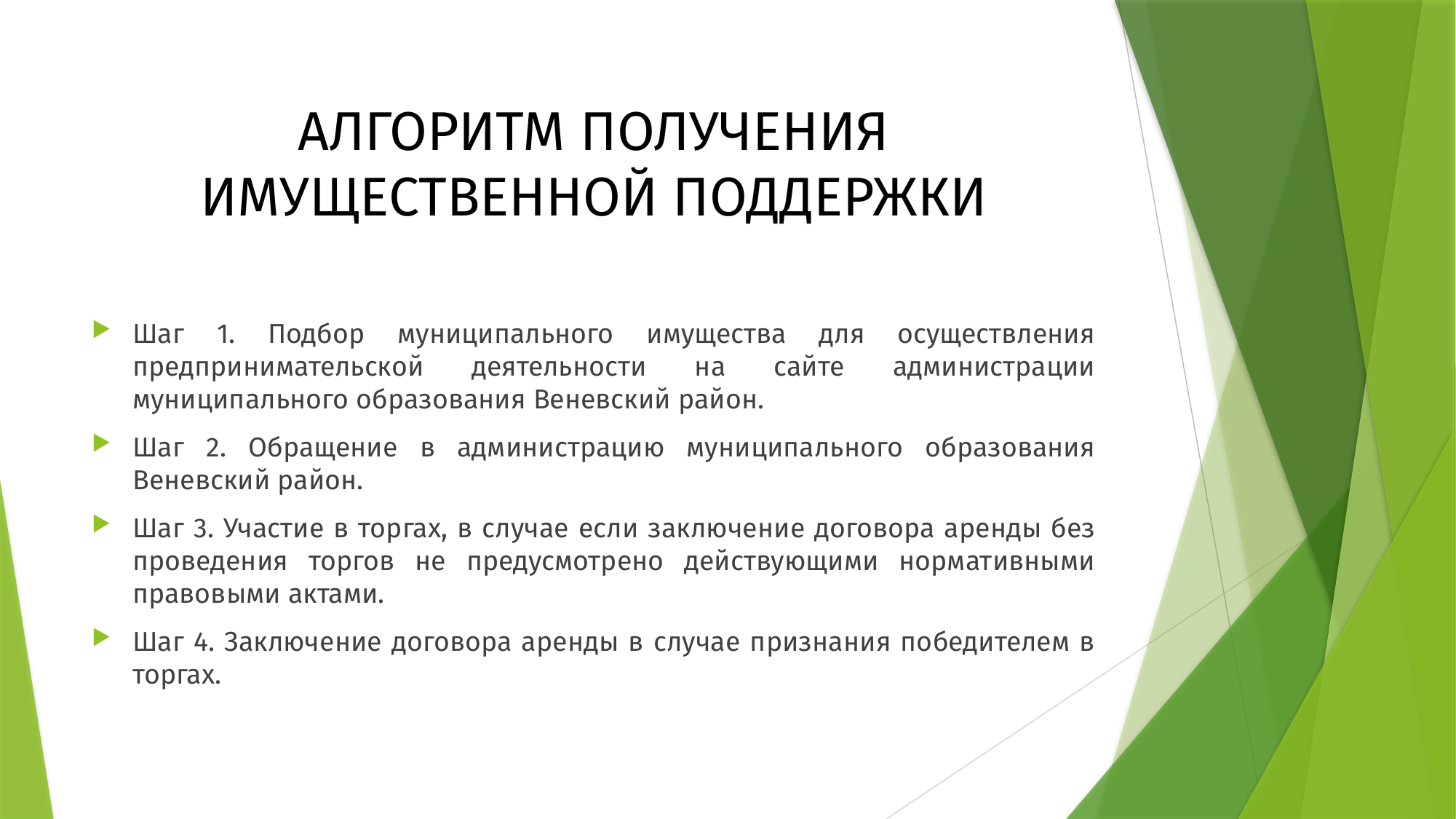

# АЛГОРИТМ ПОЛУЧЕНИЯ ИМУЩЕСТВЕННОЙ ПОДДЕРЖКИ
Шаг 1. Подбор муниципального имущества для осуществления предпринимательской деятельности на сайте администрации муниципального образования Веневский район.
Шаг 2. Обращение в администрацию муниципального образования Веневский район.
Шаг 3. Участие в торгах, в случае если заключение договора аренды без проведения торгов не предусмотрено действующими нормативными правовыми актами.
Шаг 4. Заключение договора аренды в случае признания победителем в торгах.